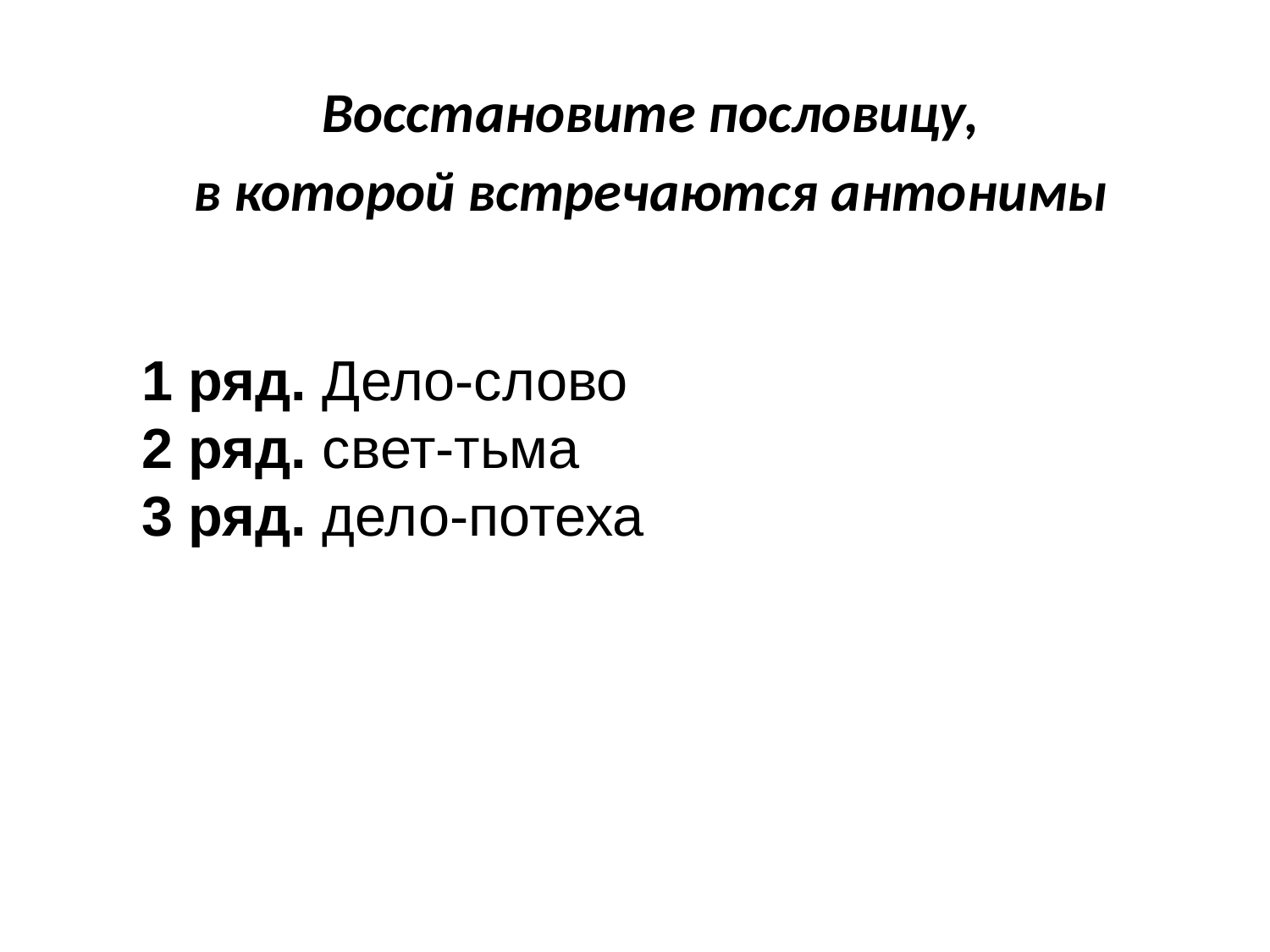

Восстановите пословицу,
в которой встречаются антонимы
#
1 ряд. Дело-слово
2 ряд. свет-тьма
3 ряд. дело-потеха